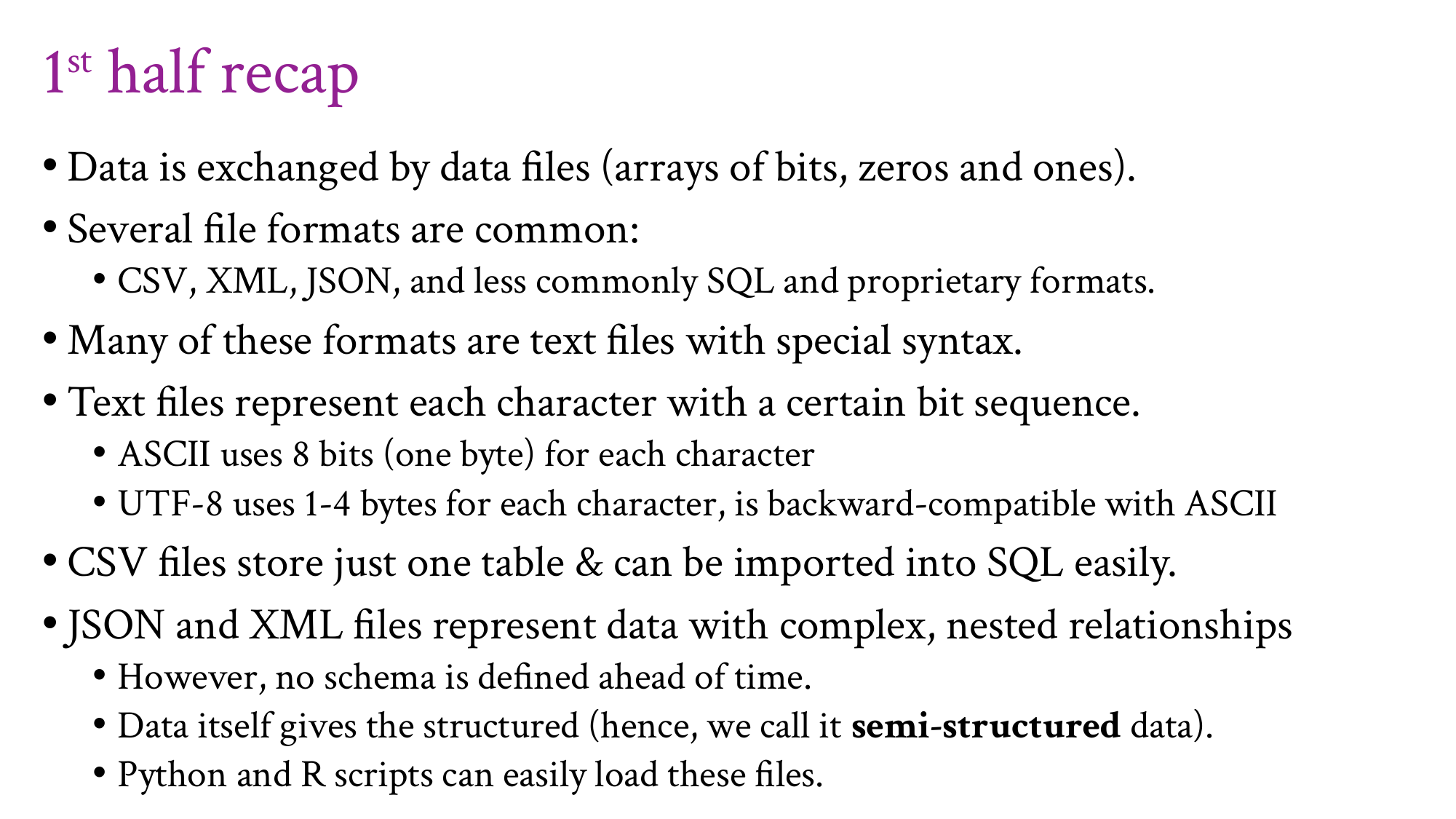

# 1st half recap
Data is exchanged by data files (arrays of bits, zeros and ones).
Several file formats are common:
CSV, XML, JSON, and less commonly SQL and proprietary formats.
Many of these formats are text files with special syntax.
Text files represent each character with a certain bit sequence.
ASCII uses 8 bits (one byte) for each character
UTF-8 uses 1-4 bytes for each character, is backward-compatible with ASCII
CSV files store just one table & can be imported into SQL easily.
JSON and XML files represent data with complex, nested relationships
However, no schema is defined ahead of time.
Data itself gives the structured (hence, we call it semi-structured data).
Python and R scripts can easily load these files.